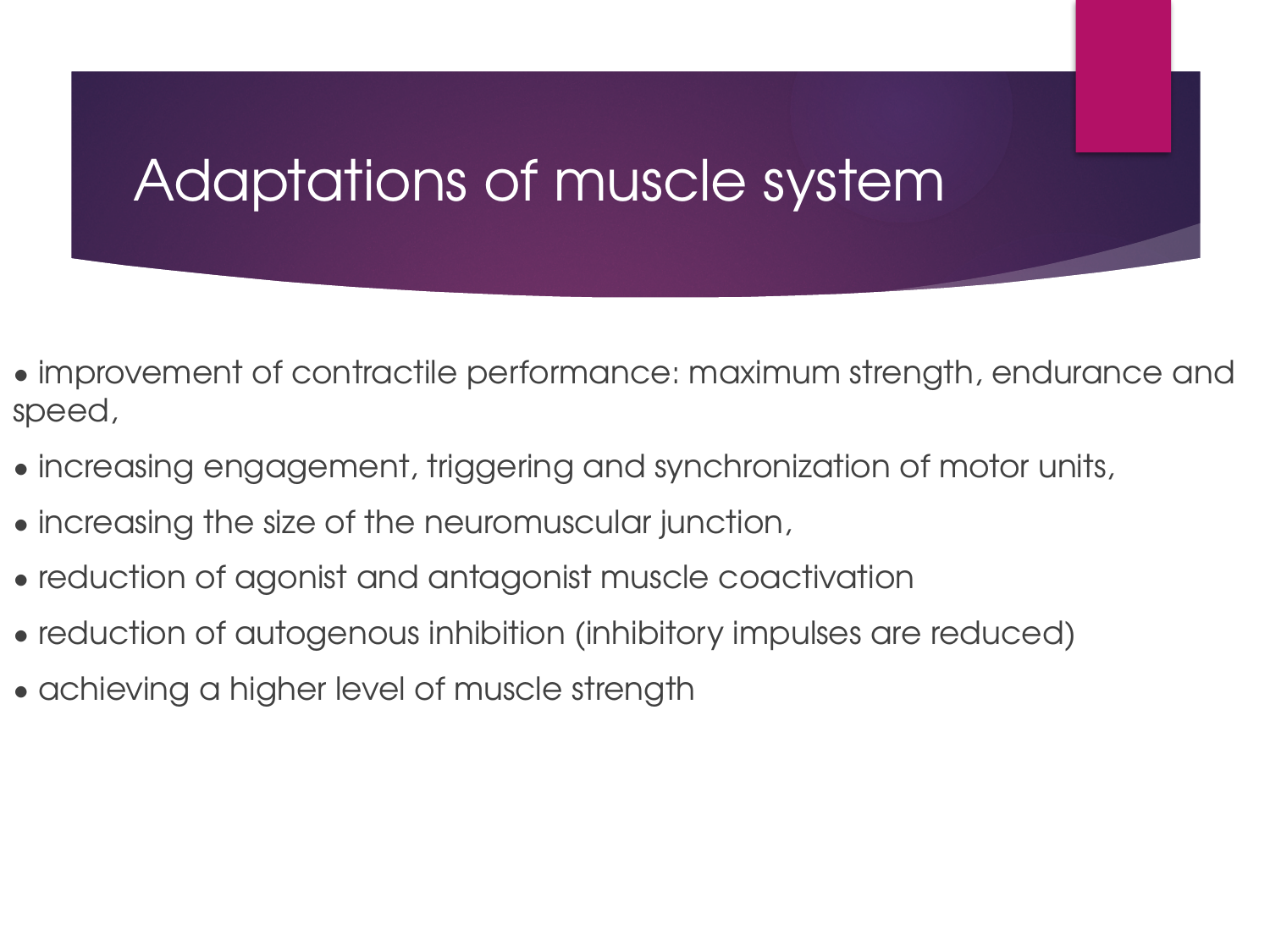

# Adaptations of muscle system
• improvement of contractile performance: maximum strength, endurance and speed,
• increasing engagement, triggering and synchronization of motor units,
• increasing the size of the neuromuscular junction,
• reduction of agonist and antagonist muscle coactivation
• reduction of autogenous inhibition (inhibitory impulses are reduced)
• achieving a higher level of muscle strength